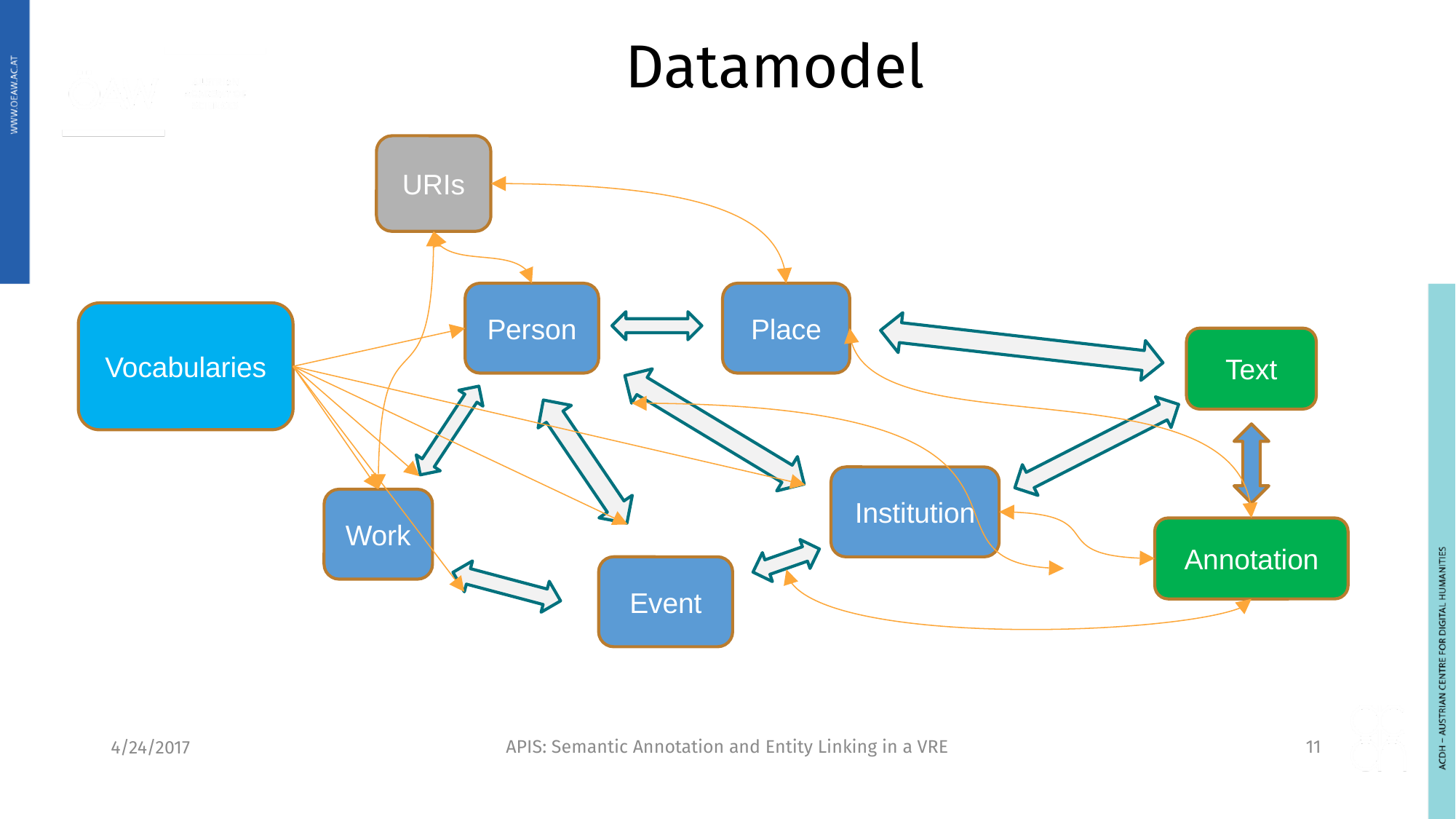

# Datamodel
URIs
Person
Place
Vocabularies

Text

Institution
Work
Annotation

Event

4/24/2017
APIS: Semantic Annotation and Entity Linking in a VRE
11